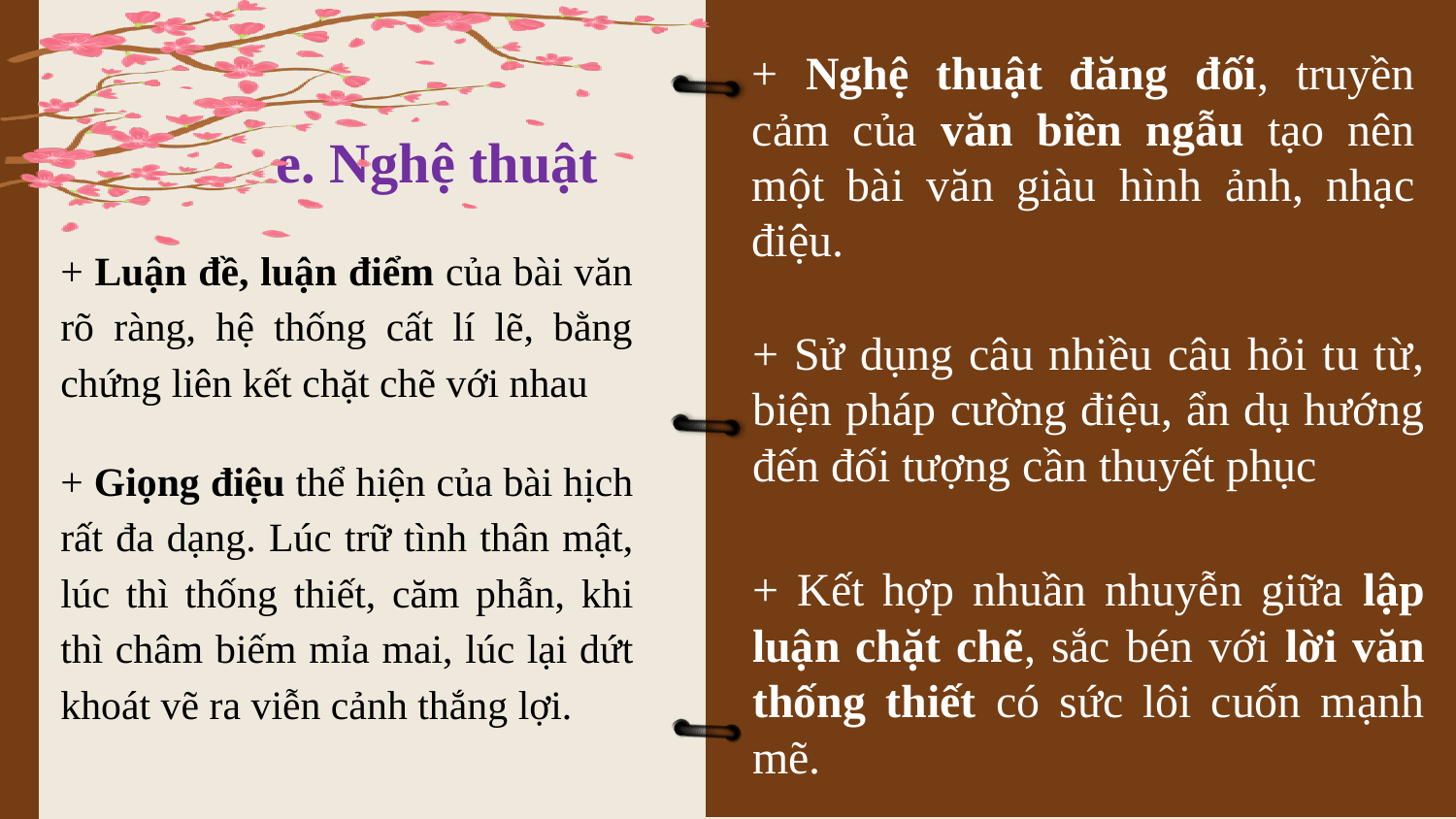

+ Nghệ thuật đăng đối, truyền cảm của văn biền ngẫu tạo nên một bài văn giàu hình ảnh, nhạc điệu.
e. Nghệ thuật
+ Luận đề, luận điểm của bài văn rõ ràng, hệ thống cất lí lẽ, bằng chứng liên kết chặt chẽ với nhau
+ Sử dụng câu nhiều câu hỏi tu từ, biện pháp cường điệu, ẩn dụ hướng đến đối tượng cần thuyết phục
+ Giọng điệu thể hiện của bài hịch rất đa dạng. Lúc trữ tình thân mật, lúc thì thống thiết, căm phẫn, khi thì châm biếm mỉa mai, lúc lại dứt khoát vẽ ra viễn cảnh thắng lợi.
+ Kết hợp nhuần nhuyễn giữa lập luận chặt chẽ, sắc bén với lời văn thống thiết có sức lôi cuốn mạnh mẽ.